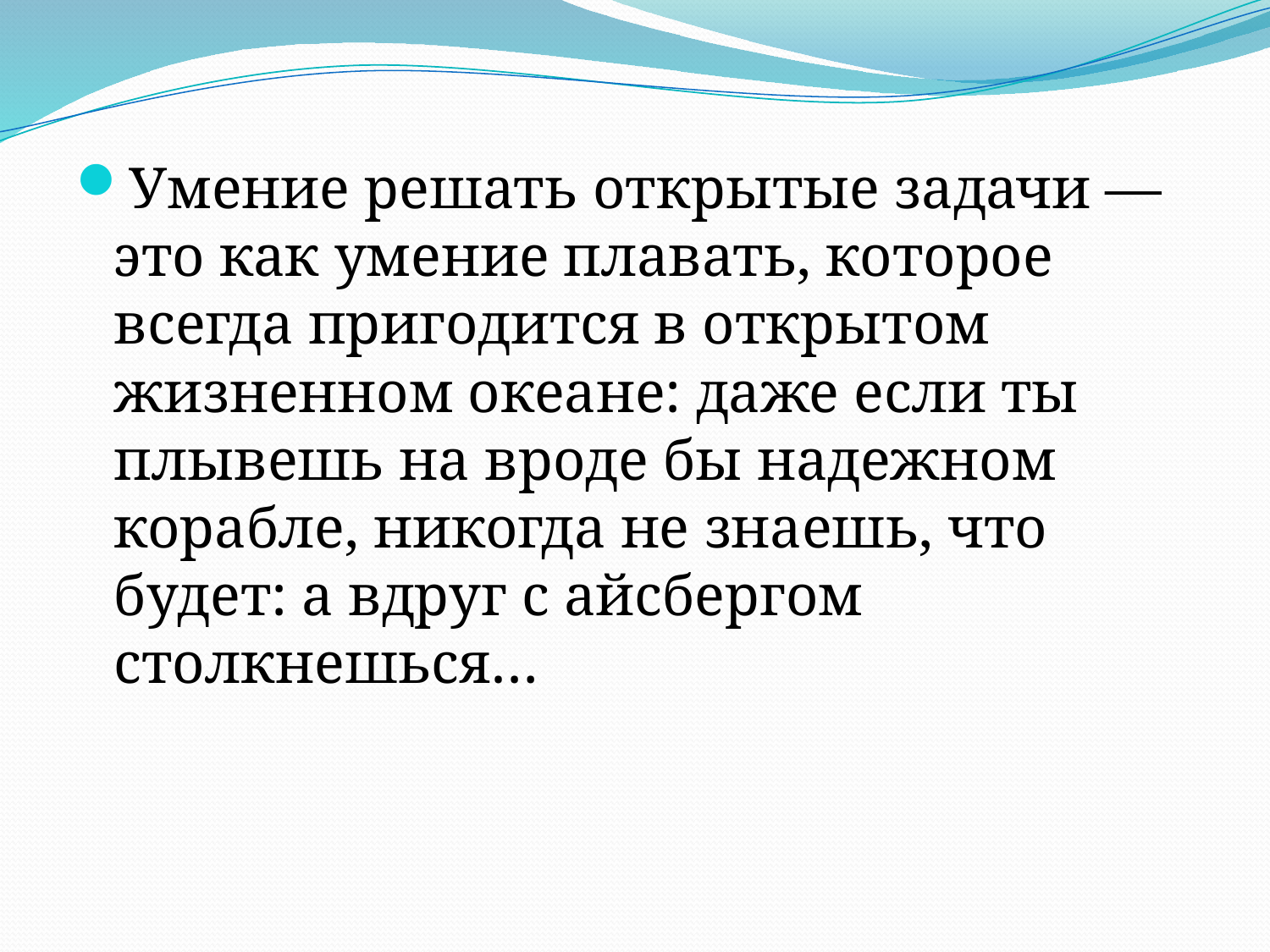

#
Умение решать открытые задачи — это как умение плавать, которое всегда пригодится в открытом жизненном океане: даже если ты плывешь на вроде бы надежном корабле, никогда не знаешь, что будет: а вдруг с айсбергом столкнешься…